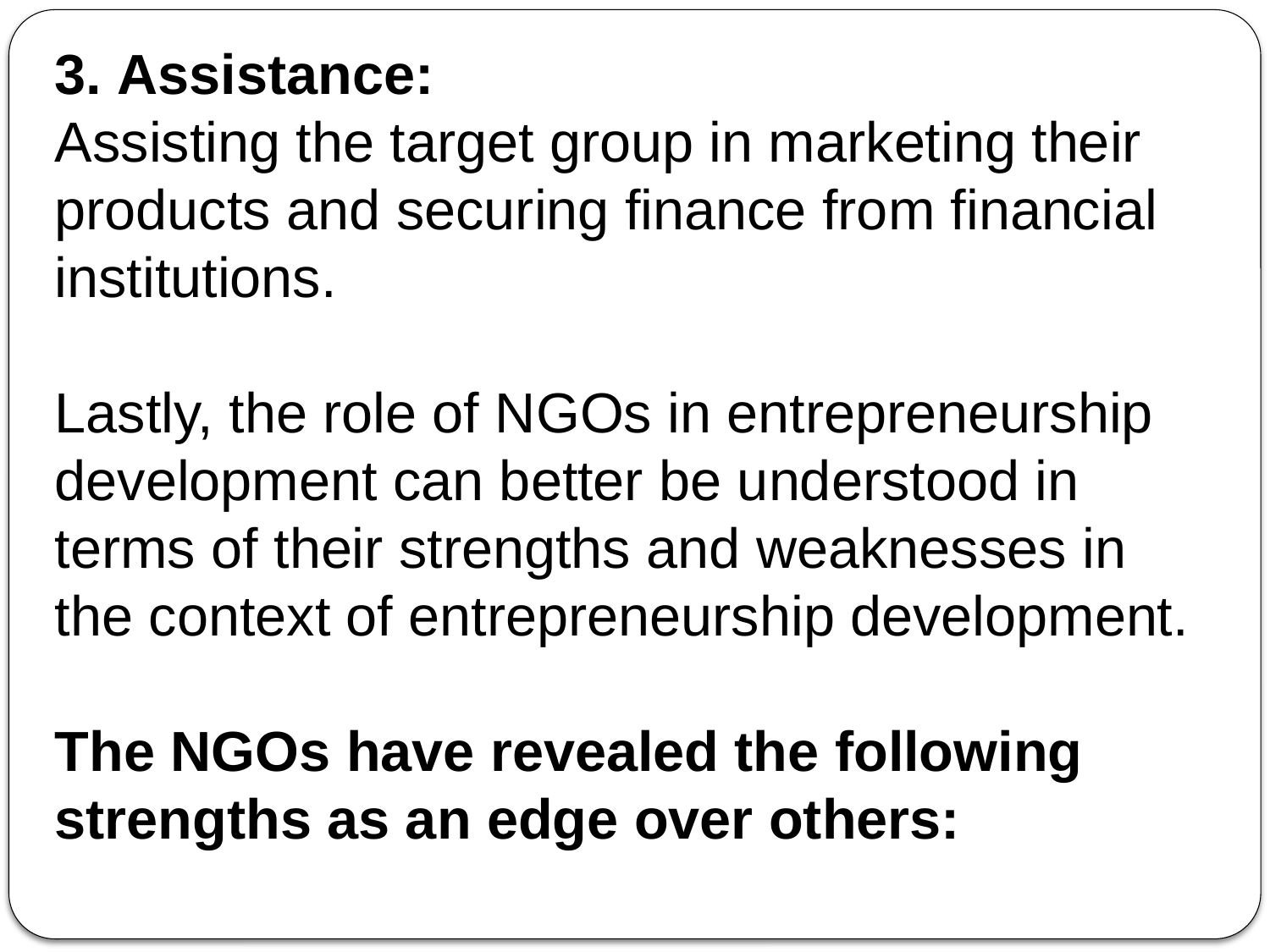

3. Assistance:
Assisting the target group in marketing their products and securing finance from financial institutions.

Lastly, the role of NGOs in entrepreneurship development can better be understood in terms of their strengths and weaknesses in the context of entrepreneurship development.

The NGOs have revealed the following strengths as an edge over others: